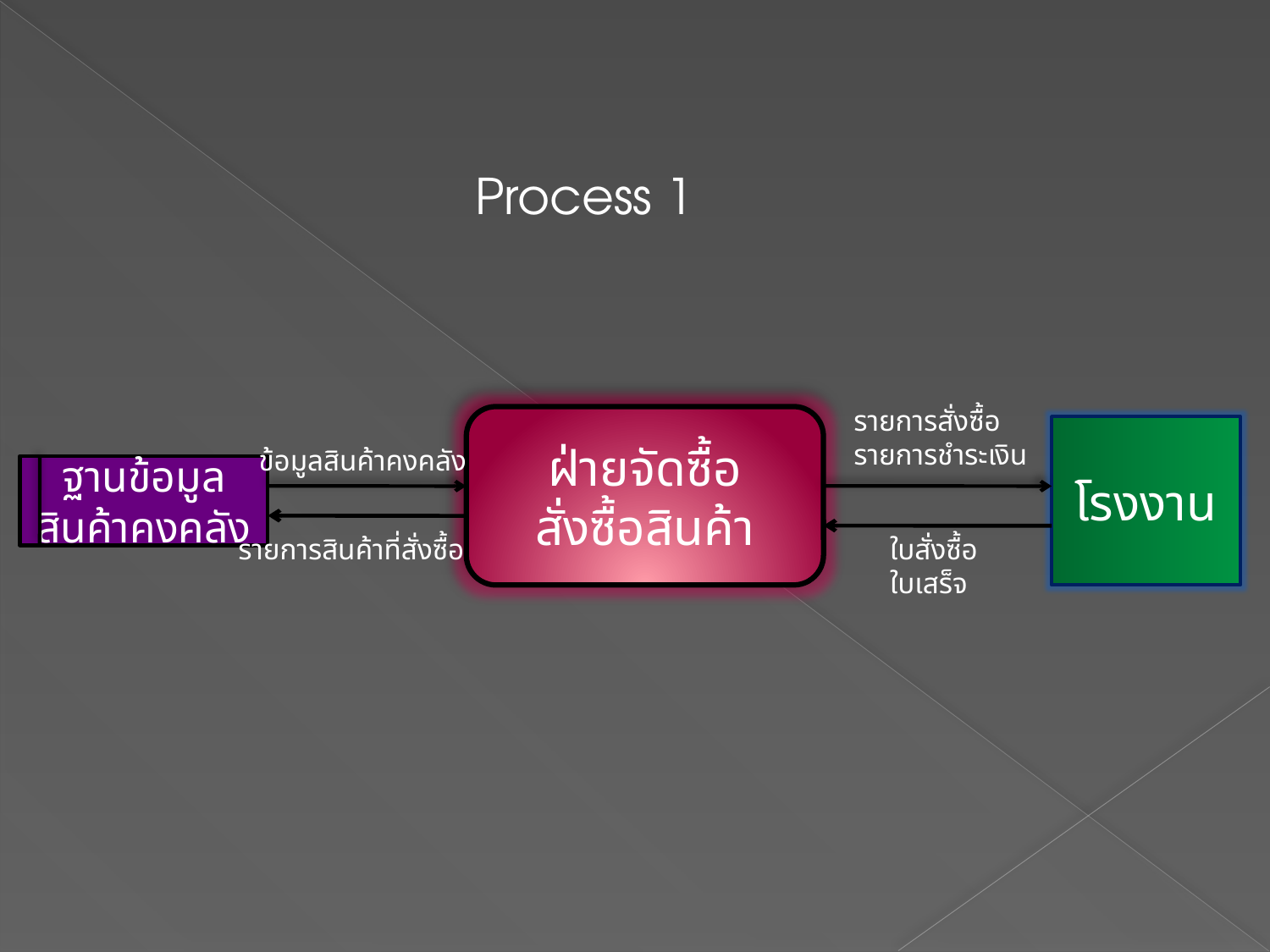

Process 1
รายการสั่งซื้อ
รายการชำระเงิน
ฝ่ายจัดซื้อ
สั่งซื้อสินค้า
โรงงาน
ข้อมูลสินค้าคงคลัง
ฐานข้อมูลสินค้าคงคลัง
รายการสินค้าที่สั่งซื้อ
ใบสั่งซื้อ
ใบเสร็จ